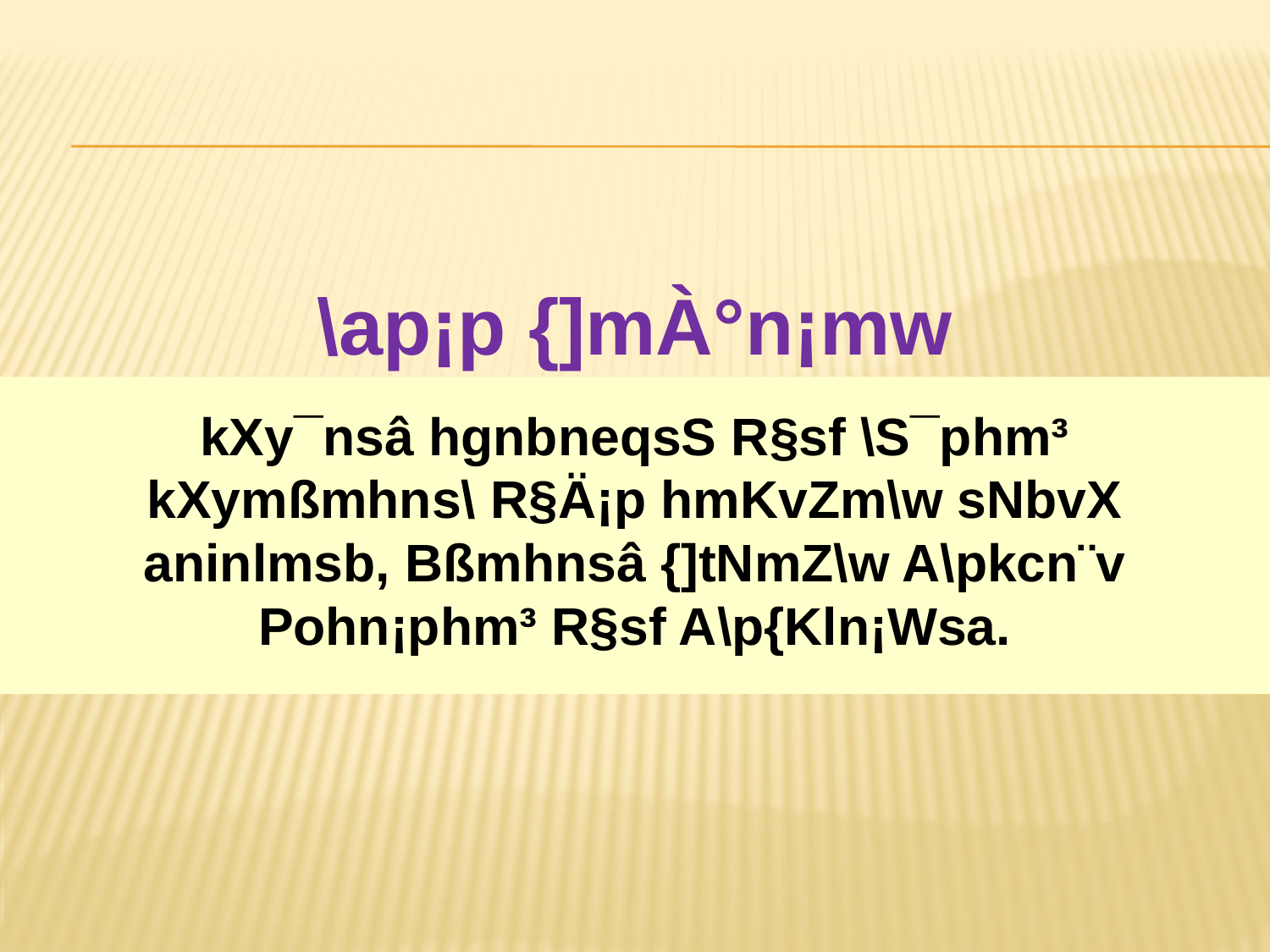

\ap¡p {]mÀ°n¡mw

kXy¯nsâ hgnbneqsS R§sf \S¯phm³ kXymßmhns\ R§Ä¡p hmKvZm\w sNbvX aninlmsb, Bßmhnsâ {]tNmZ\w A\pkcn¨v Pohn¡phm³ R§sf A\p{Kln¡Wsa.